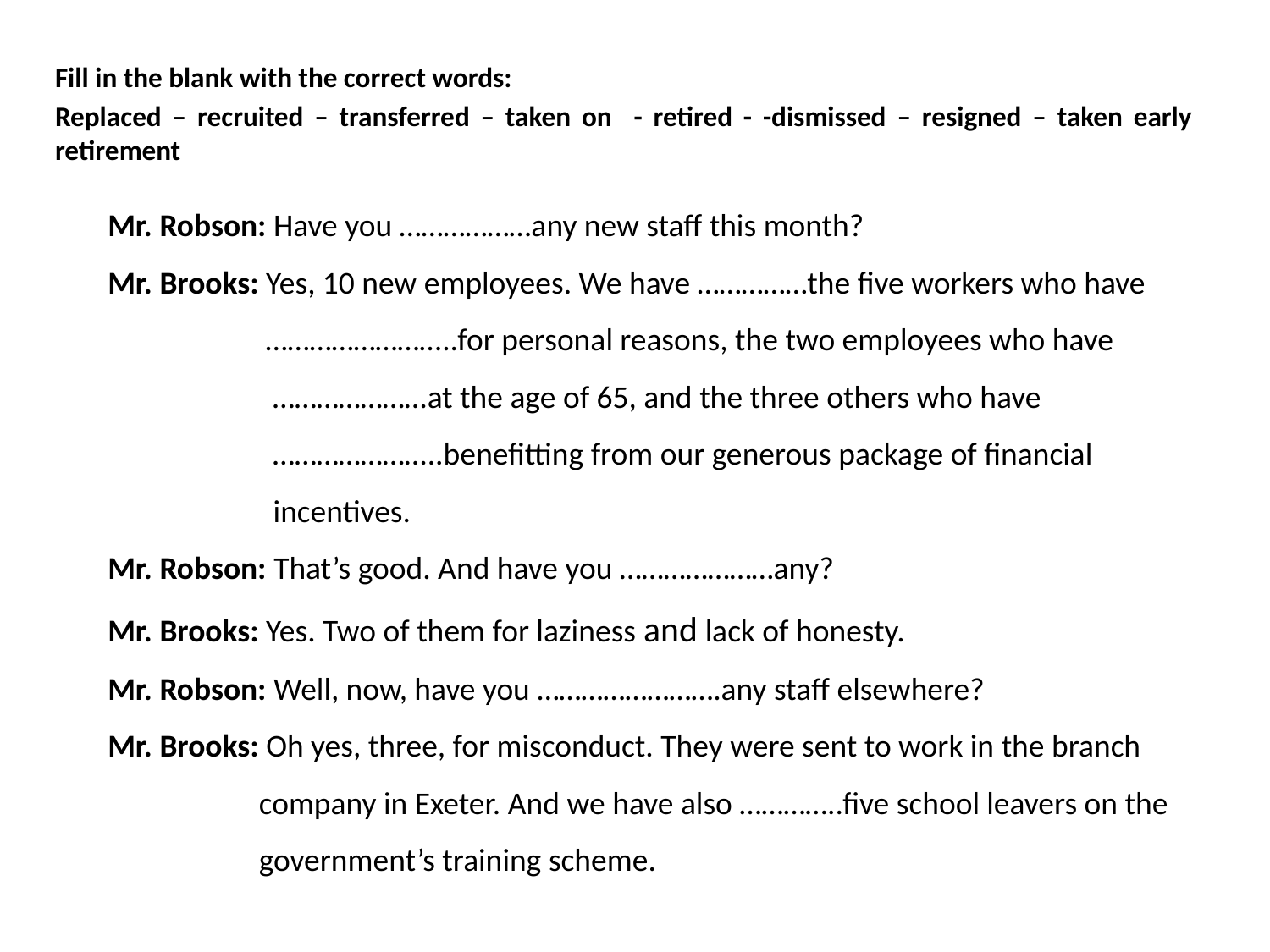

Fill in the blank with the correct words:
Replaced – recruited – transferred – taken on  - retired - -dismissed – resigned – taken early retirement
Mr. Robson: Have you ………………any new staff this month?
Mr. Brooks: Yes, 10 new employees. We have ……………the five workers who have
                      ……………………..for personal reasons, the two employees who have
                       …………………at the age of 65, and the three others who have
                       …………………..benefitting from our generous package of financial
                       incentives.
Mr. Robson: That’s good. And have you …………………any?
Mr. Brooks: Yes. Two of them for laziness and lack of honesty.
Mr. Robson: Well, now, have you …………………….any staff elsewhere?
Mr. Brooks: Oh yes, three, for misconduct. They were sent to work in the branch
                     company in Exeter. And we have also …………..five school leavers on the
                     government’s training scheme.